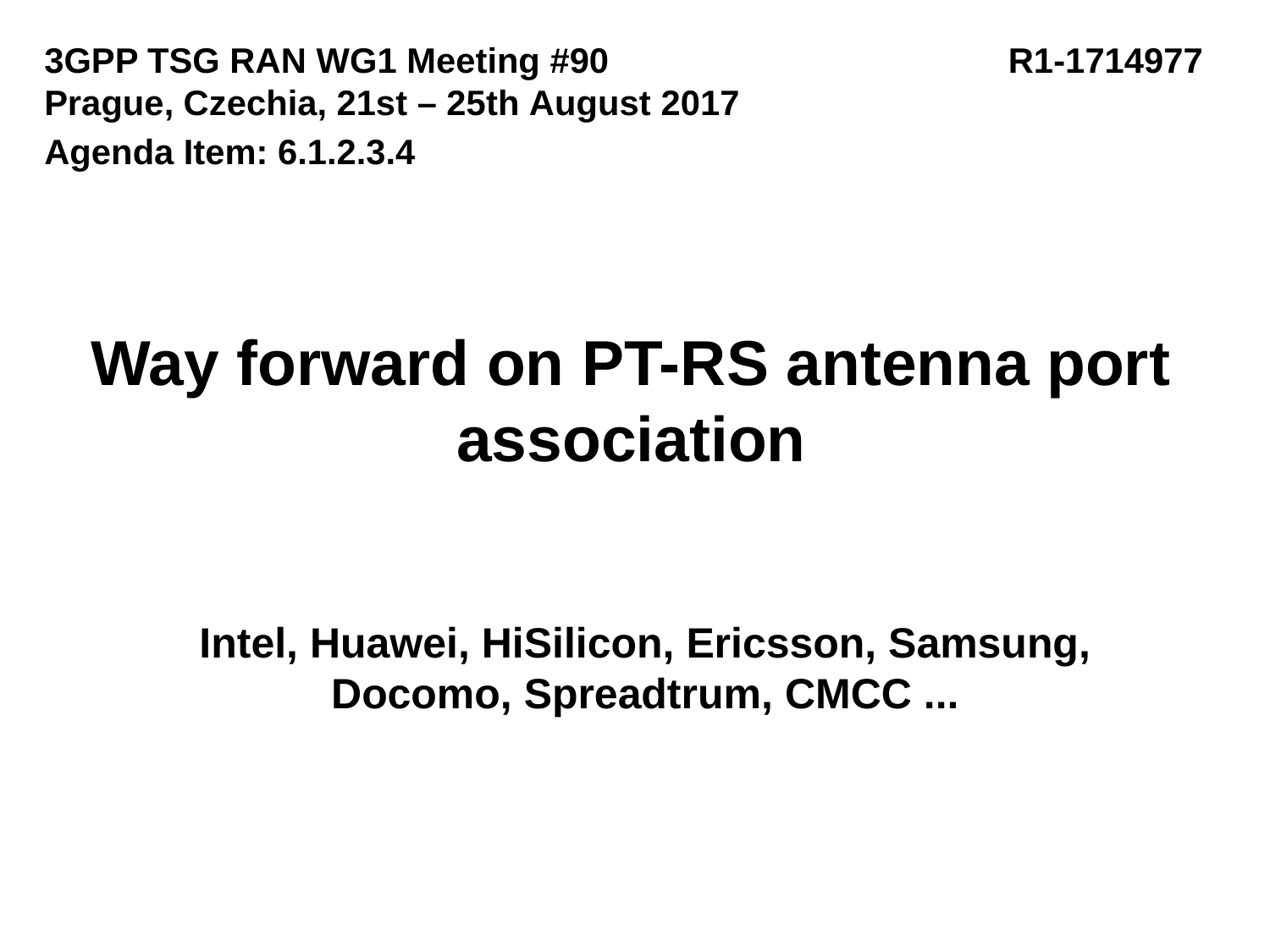

3GPP TSG RAN WG1 Meeting #90                                         R1-1714977
Prague, Czechia, 21st – 25th August 2017
Agenda Item: 6.1.2.3.4

# Way forward on PT-RS antenna port association
Intel, Huawei, HiSilicon, Ericsson, Samsung, Docomo, Spreadtrum, CMCC ...